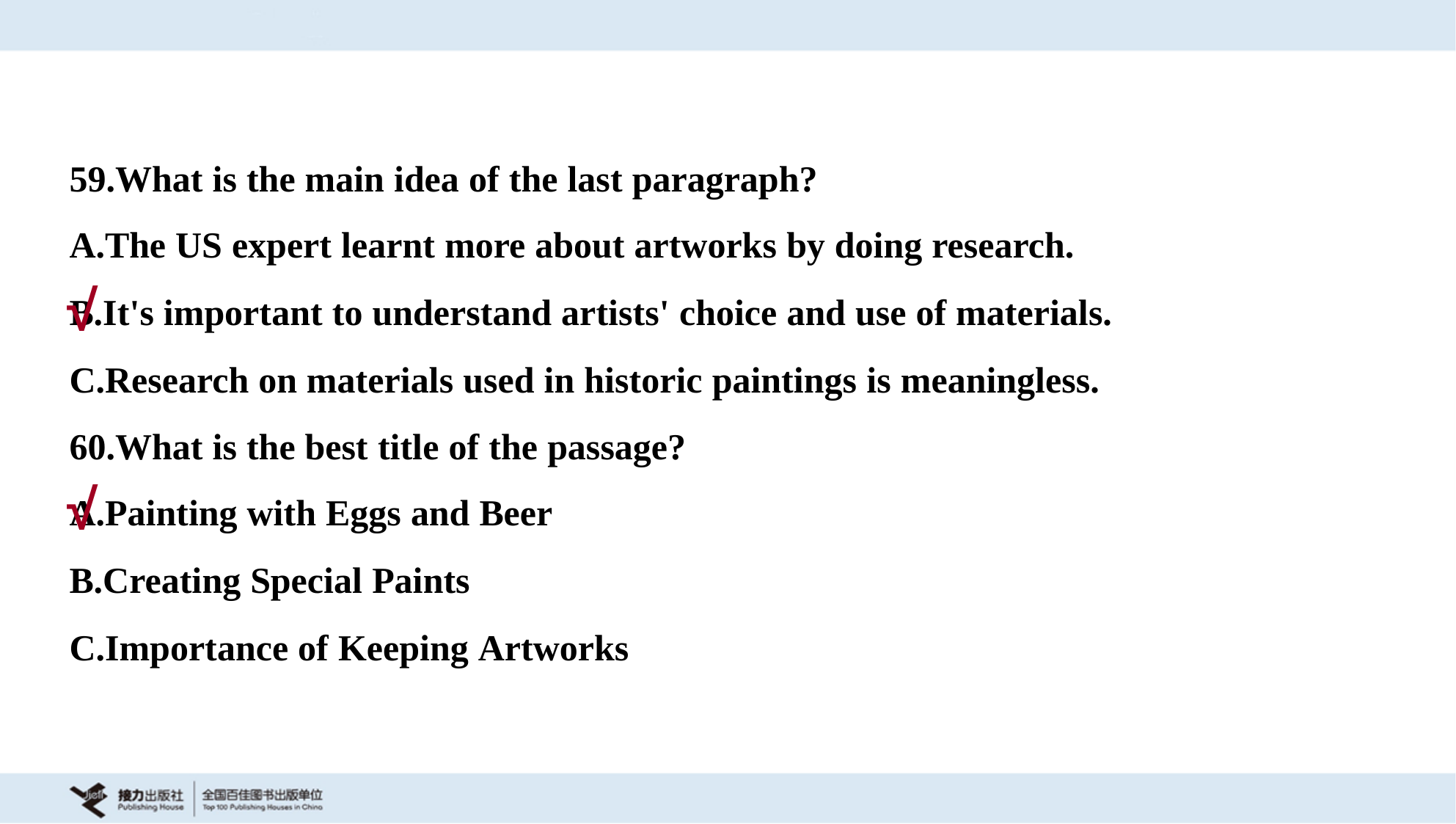

59.What is the main idea of the last paragraph?
A.The US expert learnt more about artworks by doing research.
B.It's important to understand artists' choice and use of materials.
C.Research on materials used in historic paintings is meaningless.
√
60.What is the best title of the passage?
A.Painting with Eggs and Beer
B.Creating Special Paints
C.Importance of Keeping Artworks
√